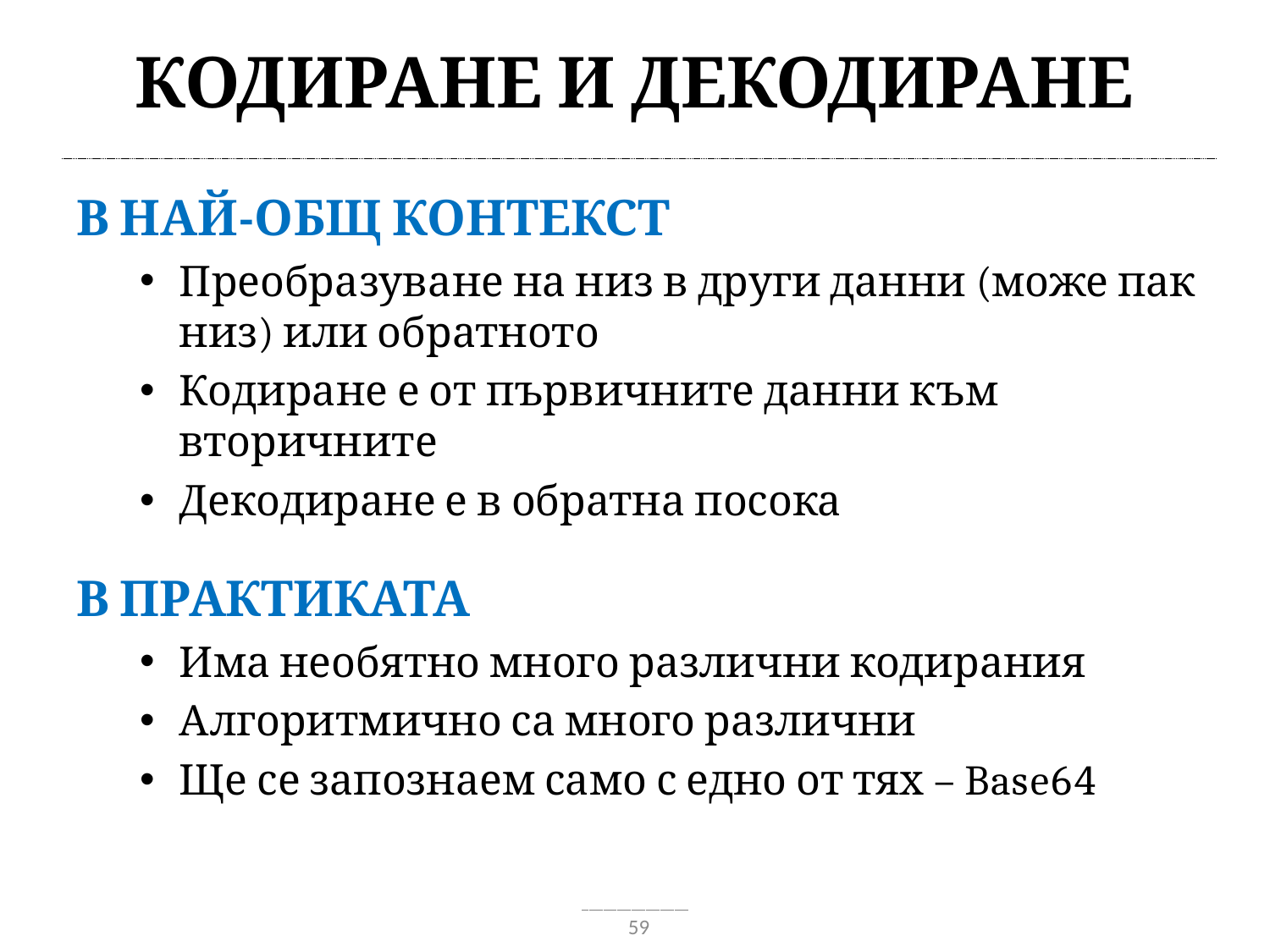

# Кодиране и декодиране
В най-общ контекст
Преобразуване на низ в други данни (може пак низ) или обратното
Кодиране е от първичните данни към вторичните
Декодиране е в обратна посока
В практиката
Има необятно много различни кодирания
Алгоритмично са много различни
Ще се запознаем само с едно от тях – Base64
59